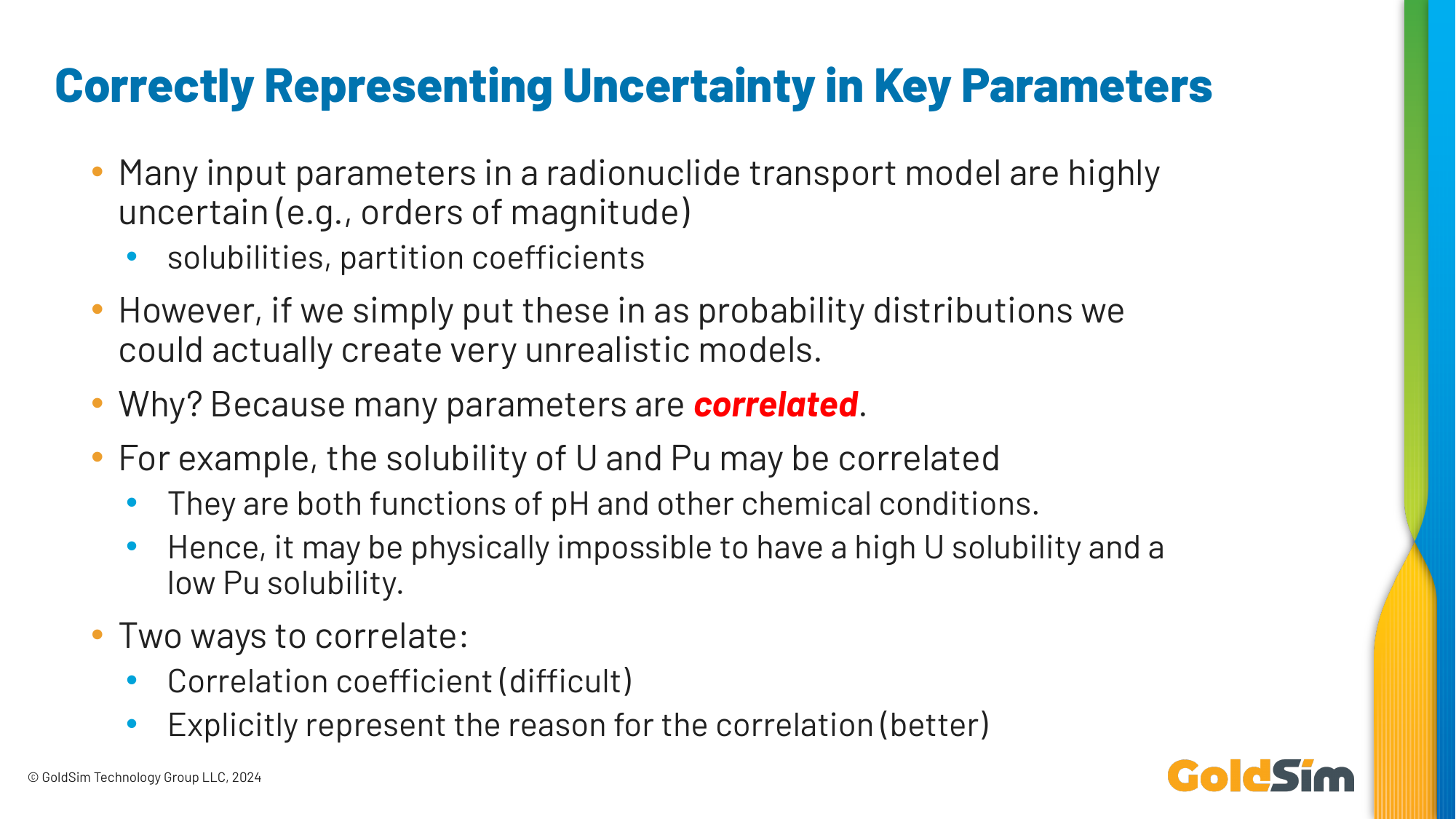

# Correctly Representing Uncertainty in Key Parameters
Many input parameters in a radionuclide transport model are highly uncertain (e.g., orders of magnitude)
solubilities, partition coefficients
However, if we simply put these in as probability distributions we could actually create very unrealistic models.
Why? Because many parameters are correlated.
For example, the solubility of U and Pu may be correlated
They are both functions of pH and other chemical conditions.
Hence, it may be physically impossible to have a high U solubility and a low Pu solubility.
Two ways to correlate:
Correlation coefficient (difficult)
Explicitly represent the reason for the correlation (better)
© GoldSim Technology Group LLC, 2024